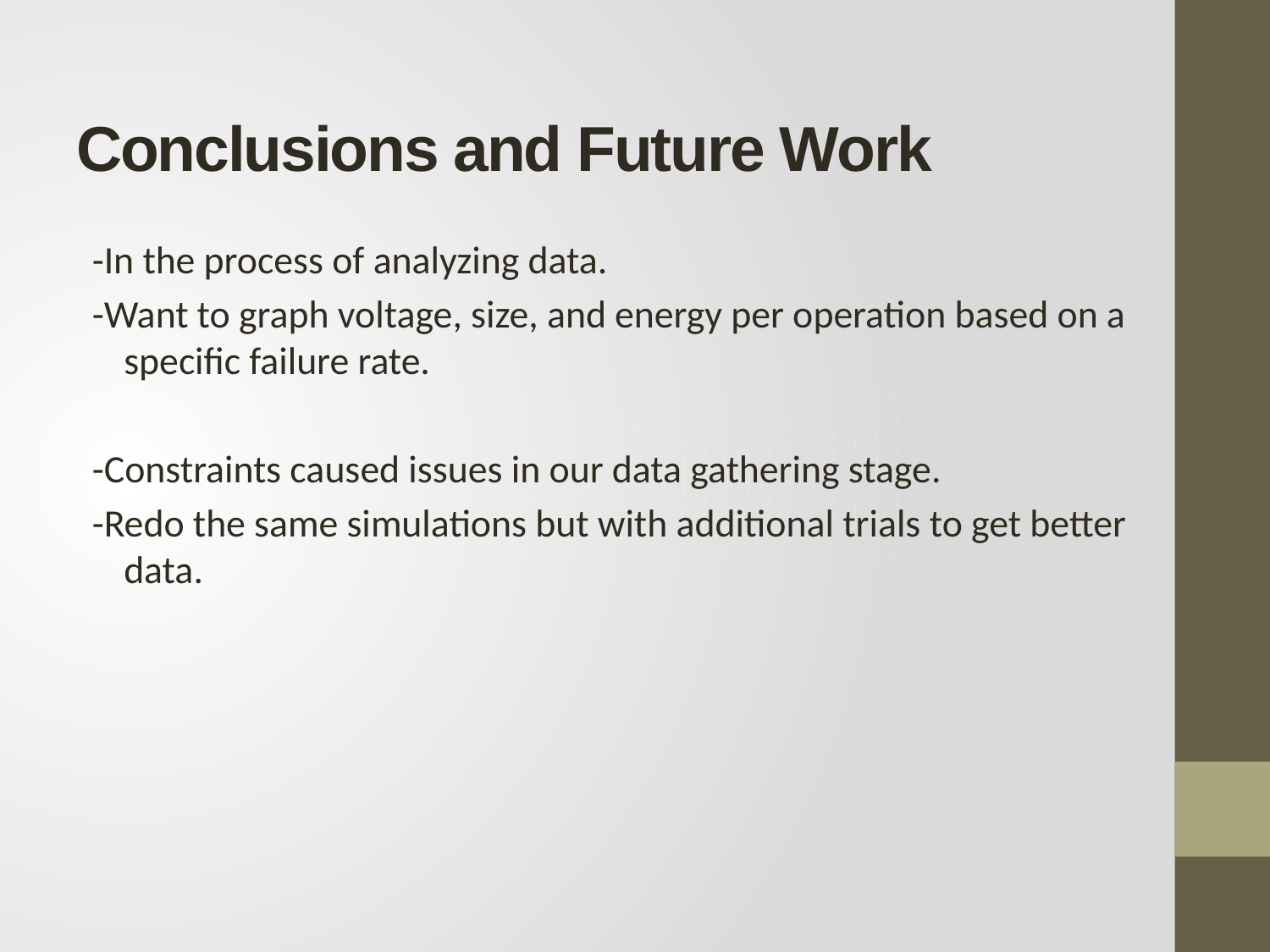

# Conclusions and Future Work
-In the process of analyzing data.
-Want to graph voltage, size, and energy per operation based on a specific failure rate.

-Constraints caused issues in our data gathering stage.
-Redo the same simulations but with additional trials to get better data.